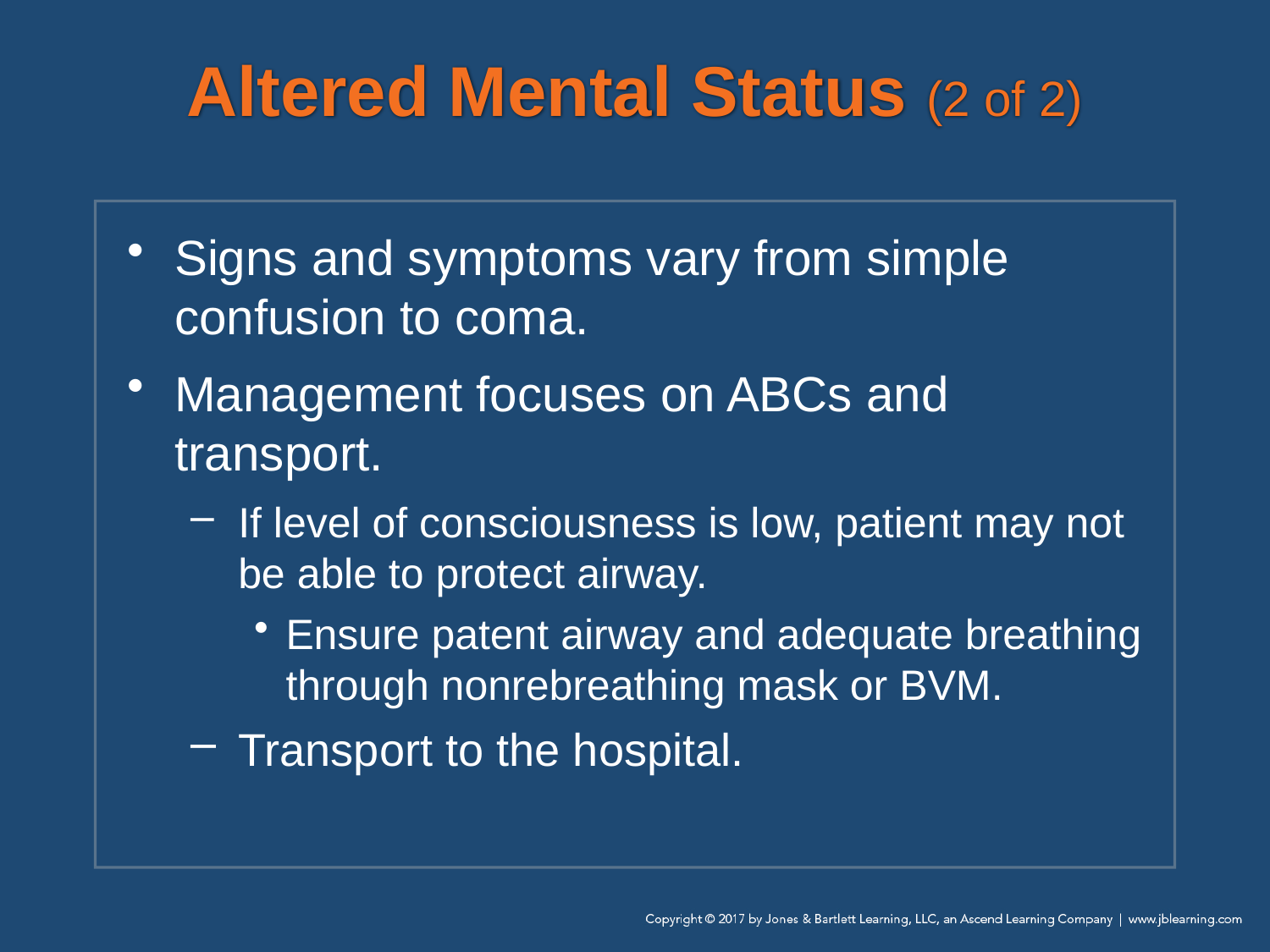

# Altered Mental Status (2 of 2)
Signs and symptoms vary from simple confusion to coma.
Management focuses on ABCs and transport.
If level of consciousness is low, patient may not be able to protect airway.
Ensure patent airway and adequate breathing through nonrebreathing mask or BVM.
Transport to the hospital.